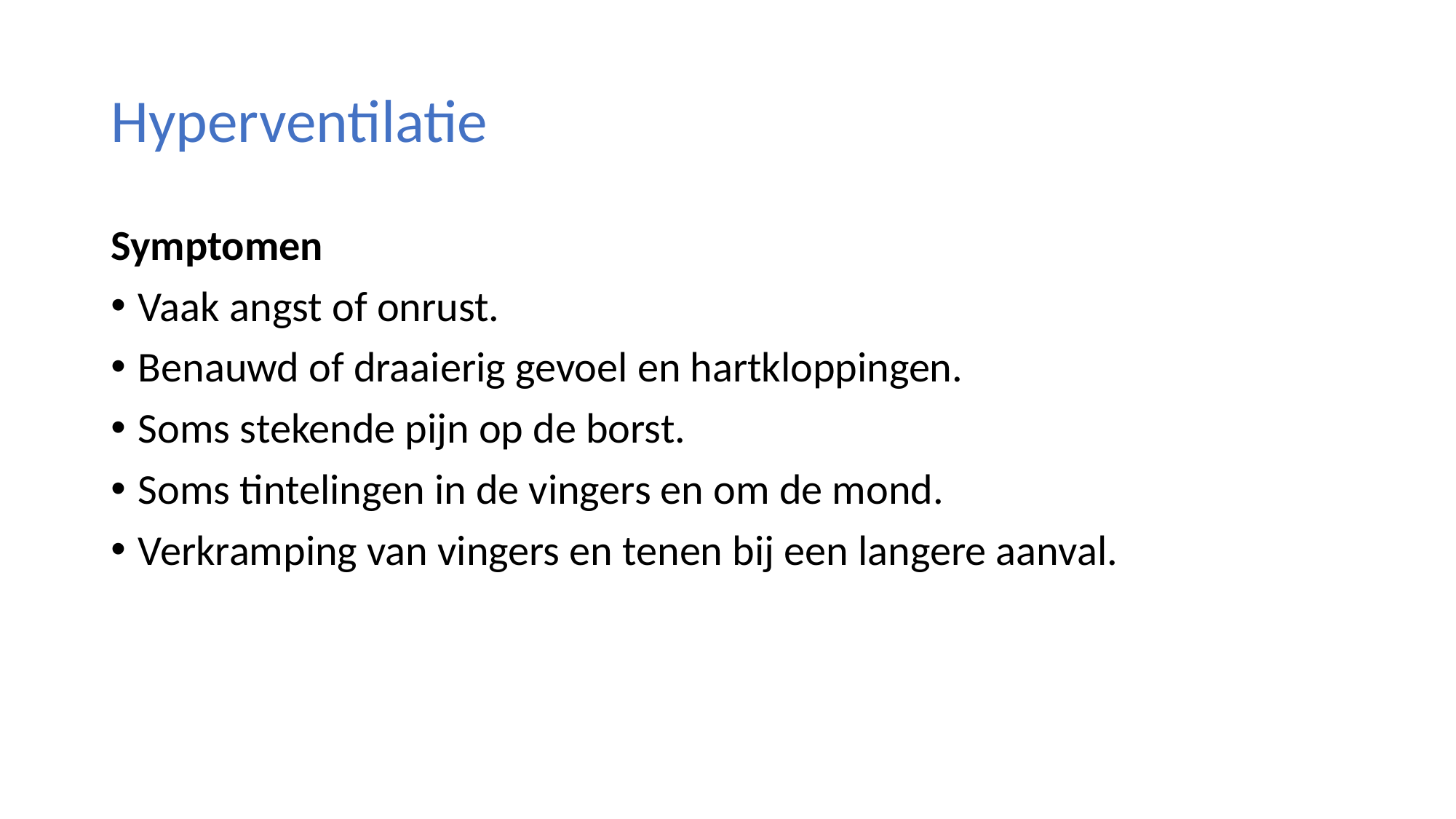

# Hyperventilatie
Symptomen
Vaak angst of onrust.
Benauwd of draaierig gevoel en hartkloppingen.
Soms stekende pijn op de borst.
Soms tintelingen in de vingers en om de mond.
Verkramping van vingers en tenen bij een langere aanval.